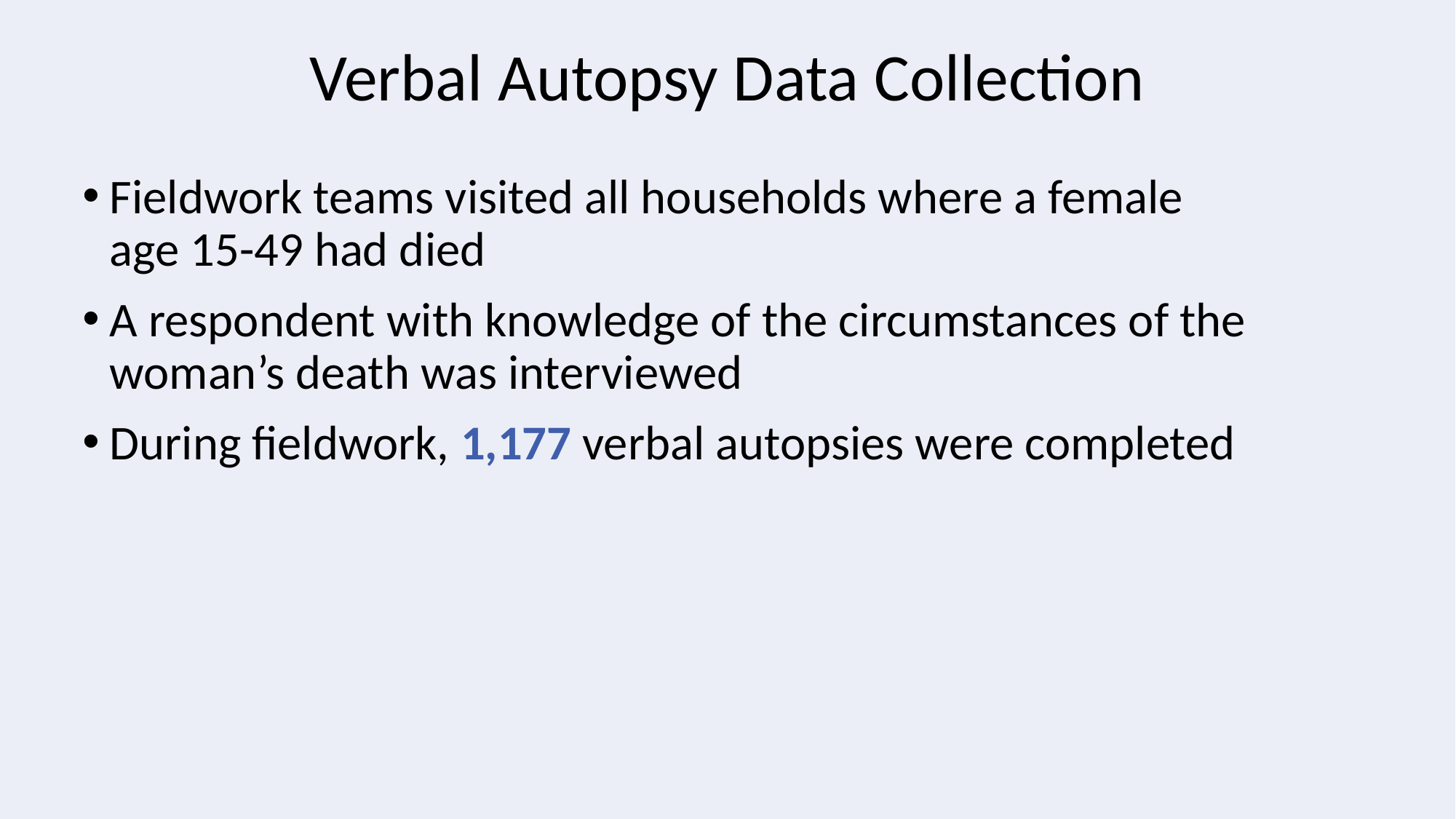

# Verbal Autopsy Data Collection
Fieldwork teams visited all households where a female
age 15-49 had died
A respondent with knowledge of the circumstances of the woman’s death was interviewed
During fieldwork, 1,177 verbal autopsies were completed